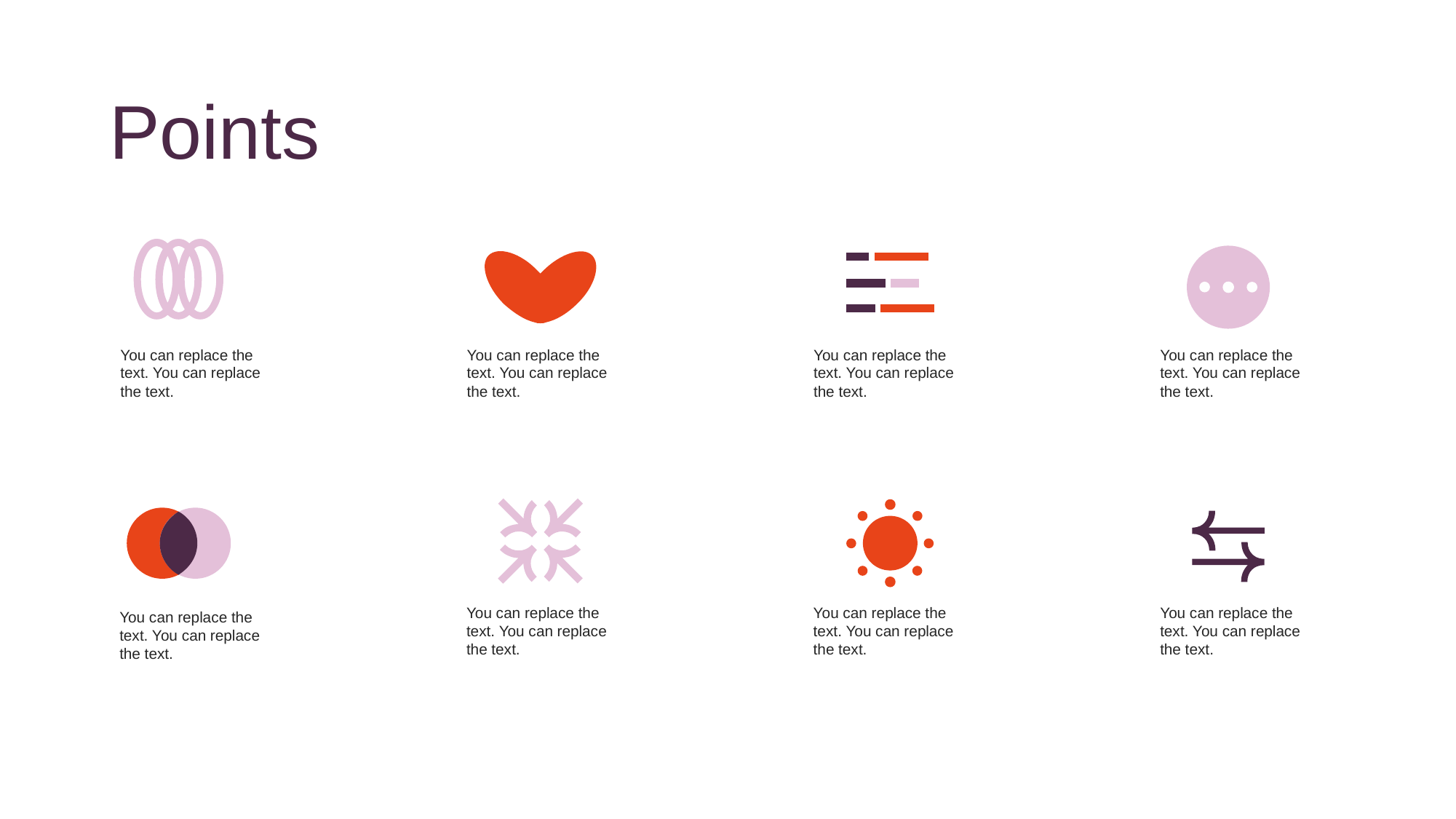

Points

You can replace the text. You can replace the text.
You can replace the text. You can replace the text.
You can replace the text. You can replace the text.
You can replace the text. You can replace the text.

You can replace the text. You can replace the text.
You can replace the text. You can replace the text.
You can replace the text. You can replace the text.
You can replace the text. You can replace the text.